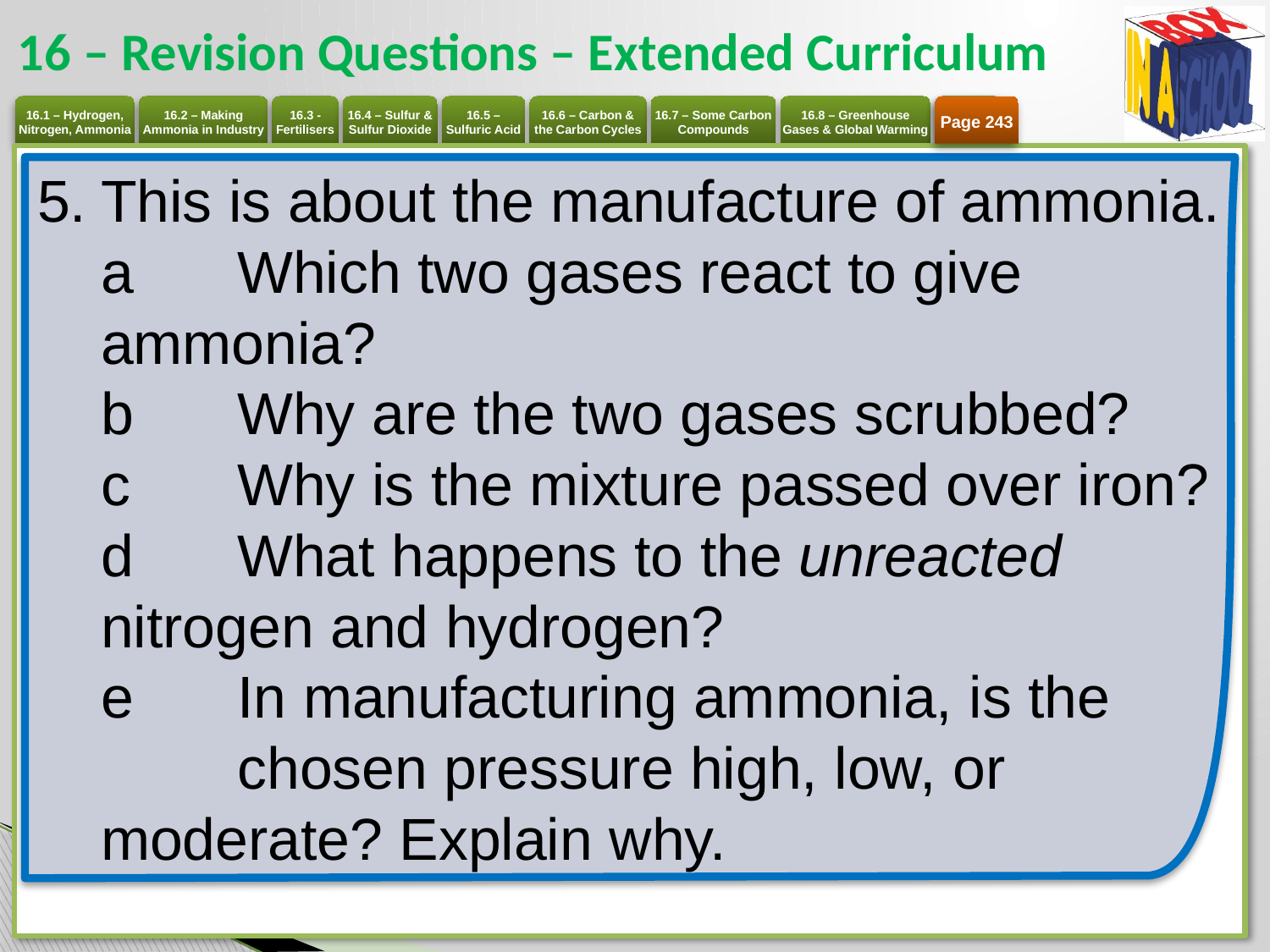

# 16 – Revision Questions – Extended Curriculum
Page 243
This is about the manufacture of ammonia.
a 	Which two gases react to give 	ammonia?
b 	Why are the two gases scrubbed?
c 	Why is the mixture passed over iron?
d 	What happens to the unreacted 	nitrogen and hydrogen?
e 	In manufacturing ammonia, is the 	chosen pressure high, low, or 	moderate? Explain why.